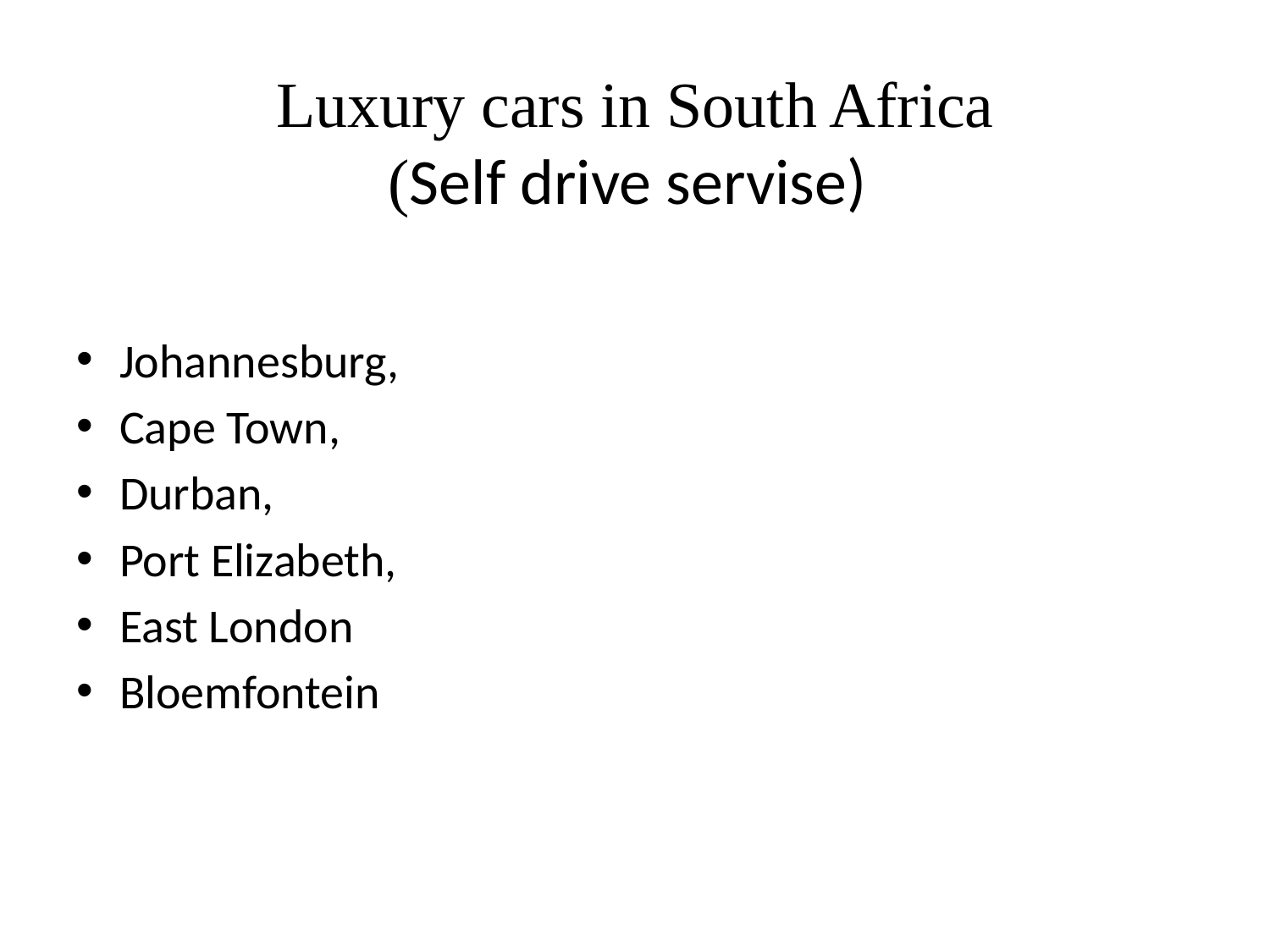

# Luxury cars in South Africa (Self drive servise)
Johannesburg,
Cape Town,
Durban,
Port Elizabeth,
East London
Bloemfontein